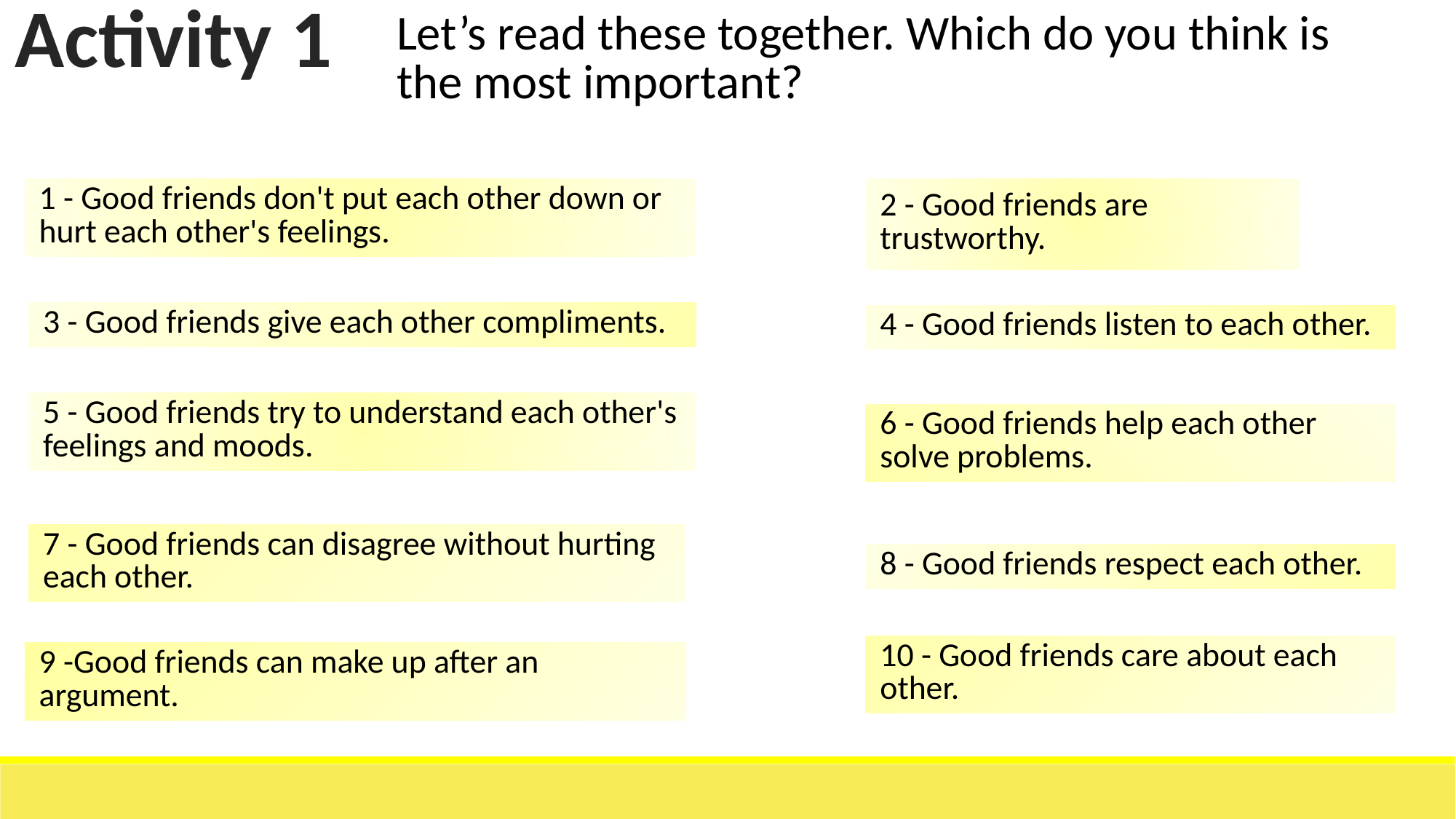

| Activity 1 |
| --- |
| Let’s read these together. Which do you think is the most important? |
| --- |
| 2 - Good friends are trustworthy. |
| --- |
| 1 - Good friends don't put each other down or hurt each other's feelings. |
| --- |
| 3 - Good friends give each other compliments. |
| --- |
| 4 - Good friends listen to each other. |
| --- |
| 5 - Good friends try to understand each other's feelings and moods. |
| --- |
| 6 - Good friends help each other solve problems. |
| --- |
| 7 - Good friends can disagree without hurting each other. |
| --- |
| 8 - Good friends respect each other. |
| --- |
| 10 - Good friends care about each other. |
| --- |
| 9 -Good friends can make up after an argument. |
| --- |